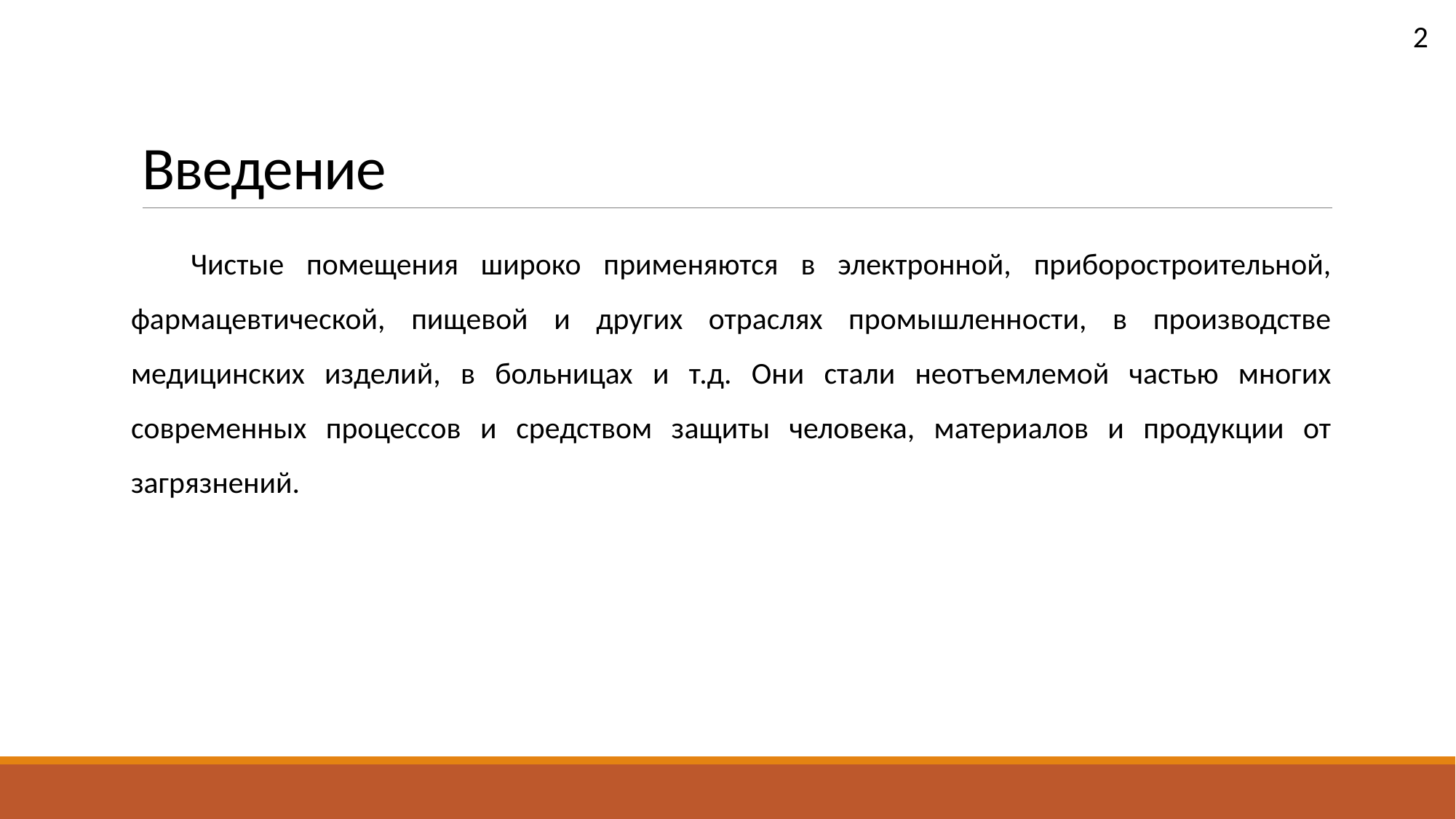

2
# Введение
Чистые помещения широко применяются в электронной, приборостроительной, фармацевтической, пищевой и других отраслях промышленности, в производстве медицинских изделий, в больницах и т.д. Они стали неотъемлемой частью многих современных процессов и средством защиты человека, материалов и продукции от загрязнений.